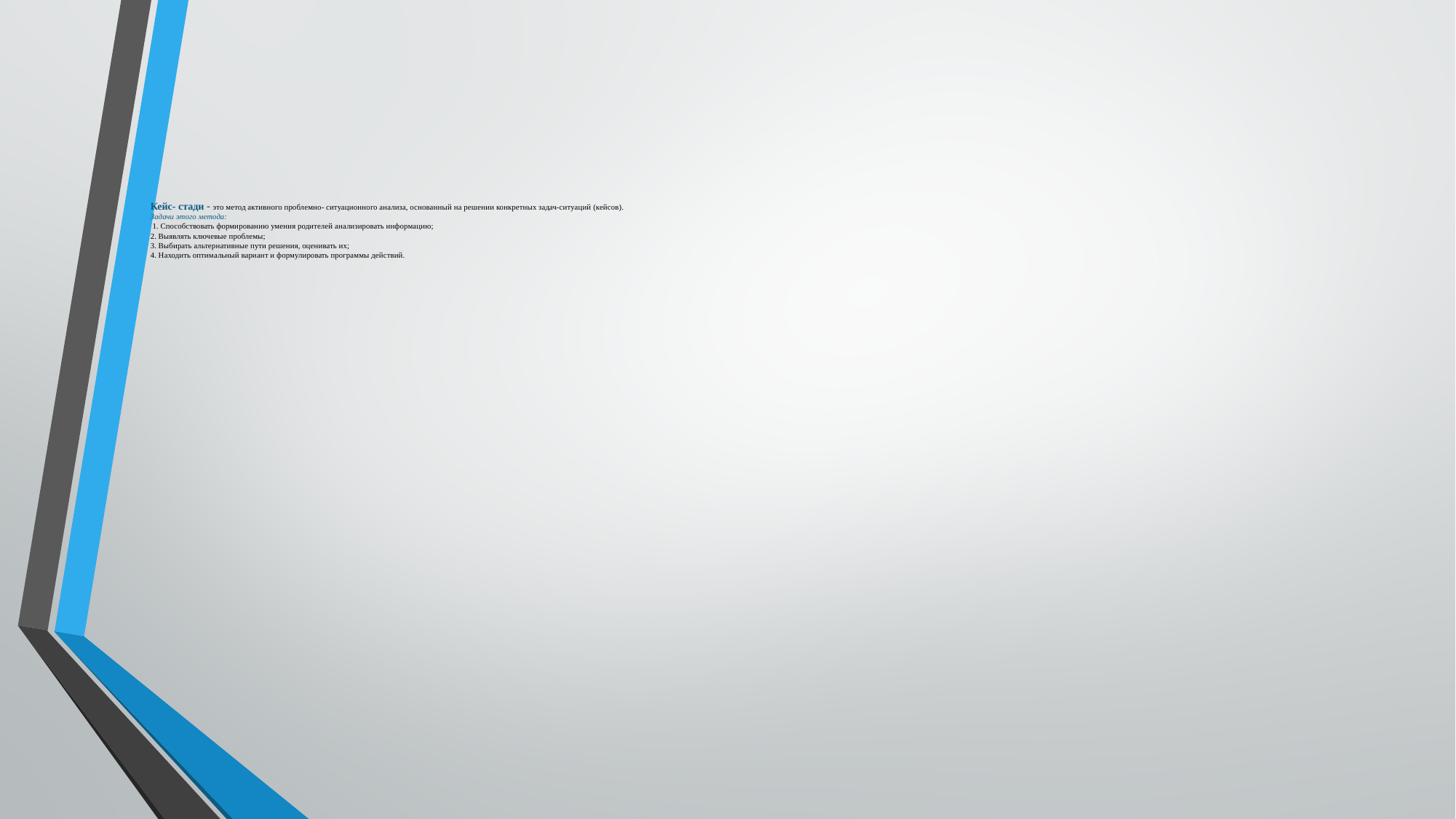

# Кейс- стади - это метод активного проблемно- ситуационного анализа, основанный на решении конкретных задач-ситуаций (кейсов). Задачи этого метода: 1. Способствовать формированию умения родителей анализировать информацию; 2. Выявлять ключевые проблемы; 3. Выбирать альтернативные пути решения, оценивать их; 4. Находить оптимальный вариант и формулировать программы действий.